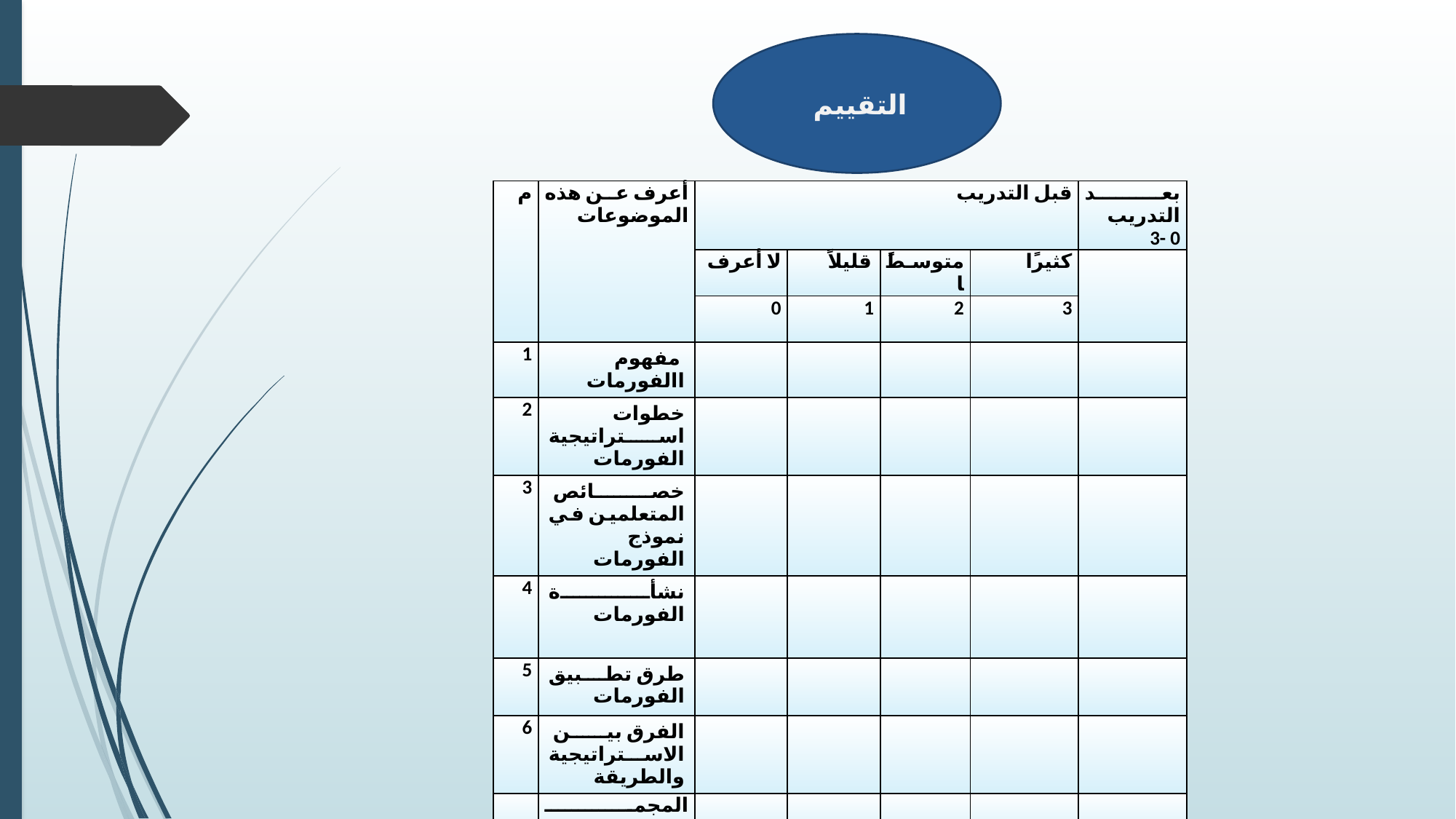

التقييم
| م | أعرف عن هذه الموضوعات | قبل التدريب |  |  |  | بعد التدريب 0 -3 |
| --- | --- | --- | --- | --- | --- | --- |
|  |  | لا أعرف | قليلاً | متوسطًا | كثيرًا |  |
|  |  | 0 | 1 | 2 | 3 |  |
| 1 | مفهوم االفورمات |  |  |  |  |  |
| 2 | خطوات استراتيجية الفورمات |  |  |  |  |  |
| 3 | خصائص المتعلمين في نموذج الفورمات |  |  |  |  |  |
| 4 | نشأة الفورمات |  |  |  |  |  |
| 5 | طرق تطبيق الفورمات |  |  |  |  |  |
| 6 | الفرق بين الاستراتيجية والطريقة |  |  |  |  |  |
|  | المجمـــــــــــــوع |  |  |  |  |  |